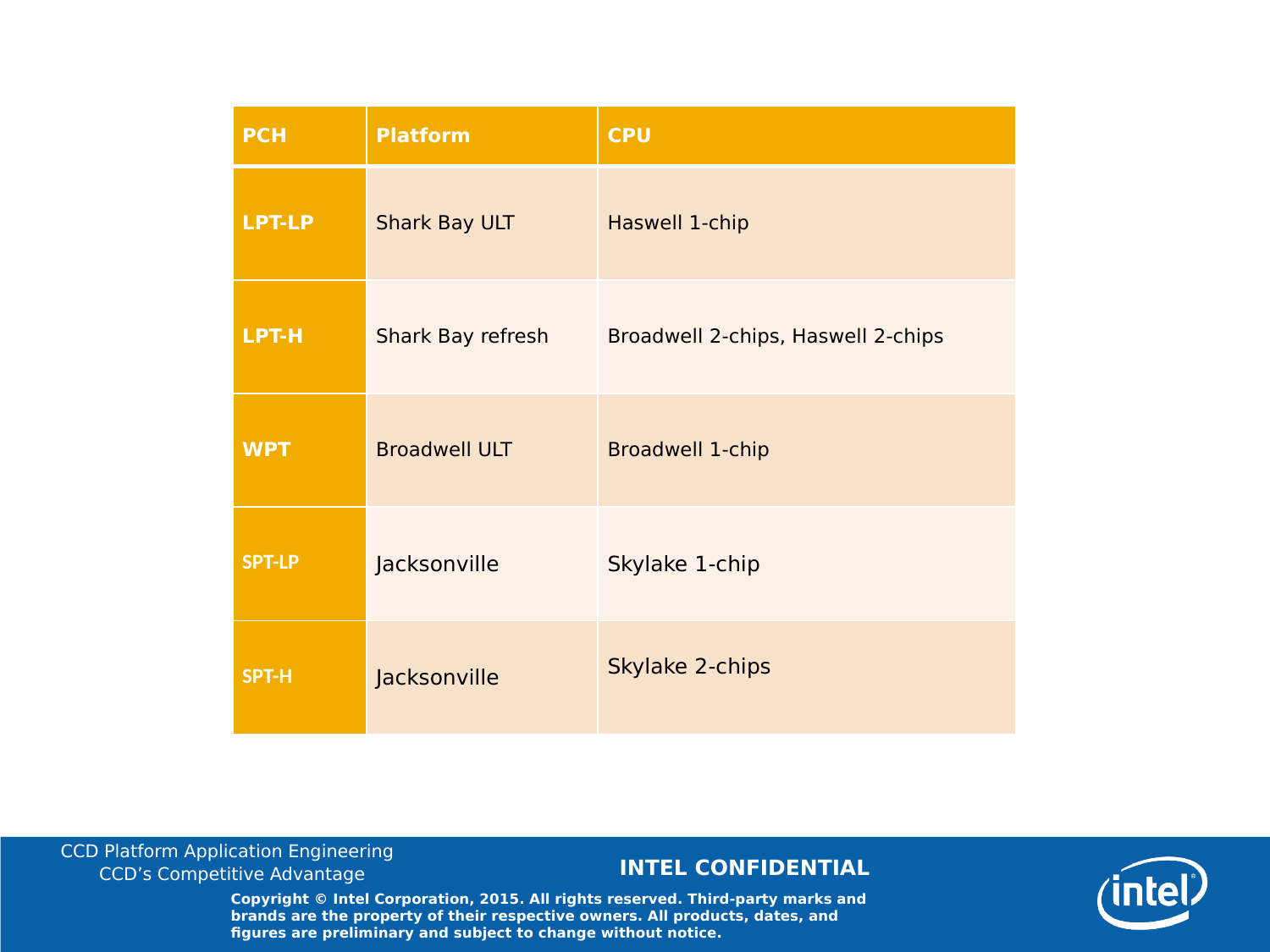

| PCH | Platform | CPU |
| --- | --- | --- |
| LPT-LP | Shark Bay ULT | Haswell 1-chip |
| LPT-H | Shark Bay refresh | Broadwell 2-chips, Haswell 2-chips |
| WPT | Broadwell ULT | Broadwell 1-chip |
| SPT-LP | Jacksonville | Skylake 1-chip |
| SPT-H | Jacksonville | Skylake 2-chips |
Copyright © Intel Corporation, 2015. All rights reserved. Third-party marks and brands are the property of their respective owners. All products, dates, and figures are preliminary and subject to change without notice.